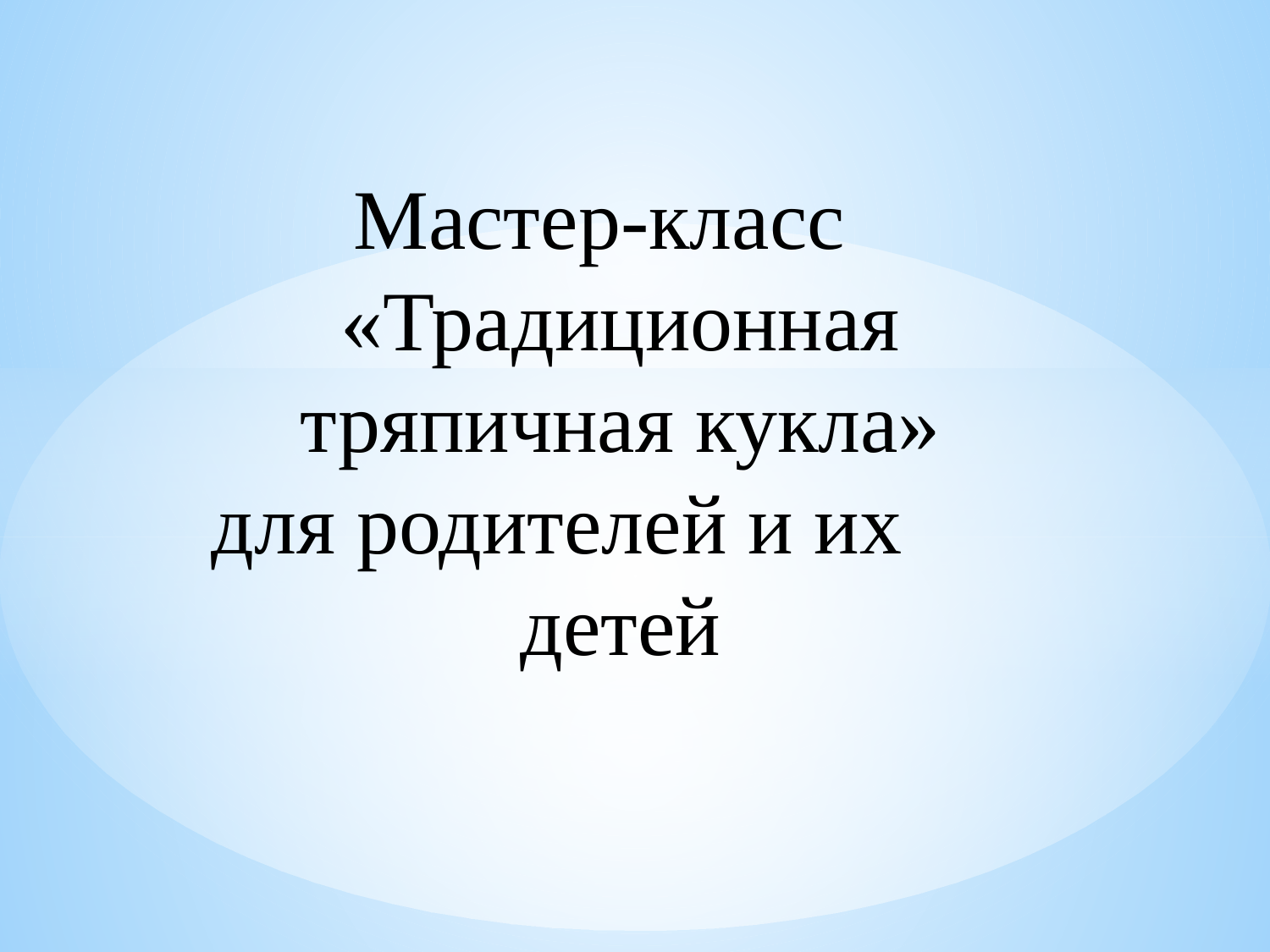

# Мастер-класс   «Традиционная тряпичная кукла» для родителей и их       детей